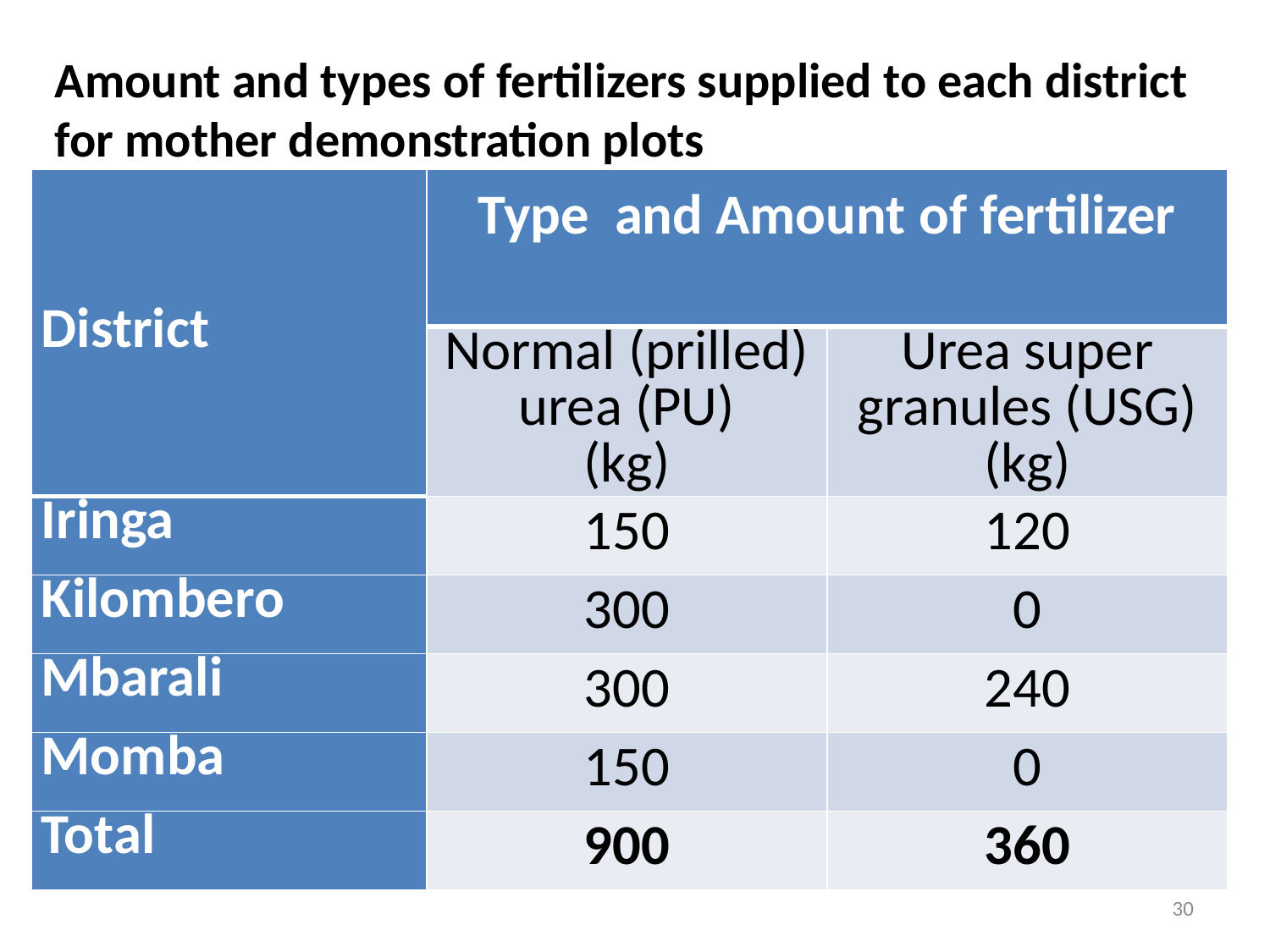

Amount and types of fertilizers supplied to each district for mother demonstration plots
| District | Type and Amount of fertilizer |  |
| --- | --- | --- |
|  | Normal (prilled) urea (PU) (kg) | Urea super granules (USG) (kg) |
| Iringa | 150 | 120 |
| Kilombero | 300 | 0 |
| Mbarali | 300 | 240 |
| Momba | 150 | 0 |
| Total | 900 | 360 |
30